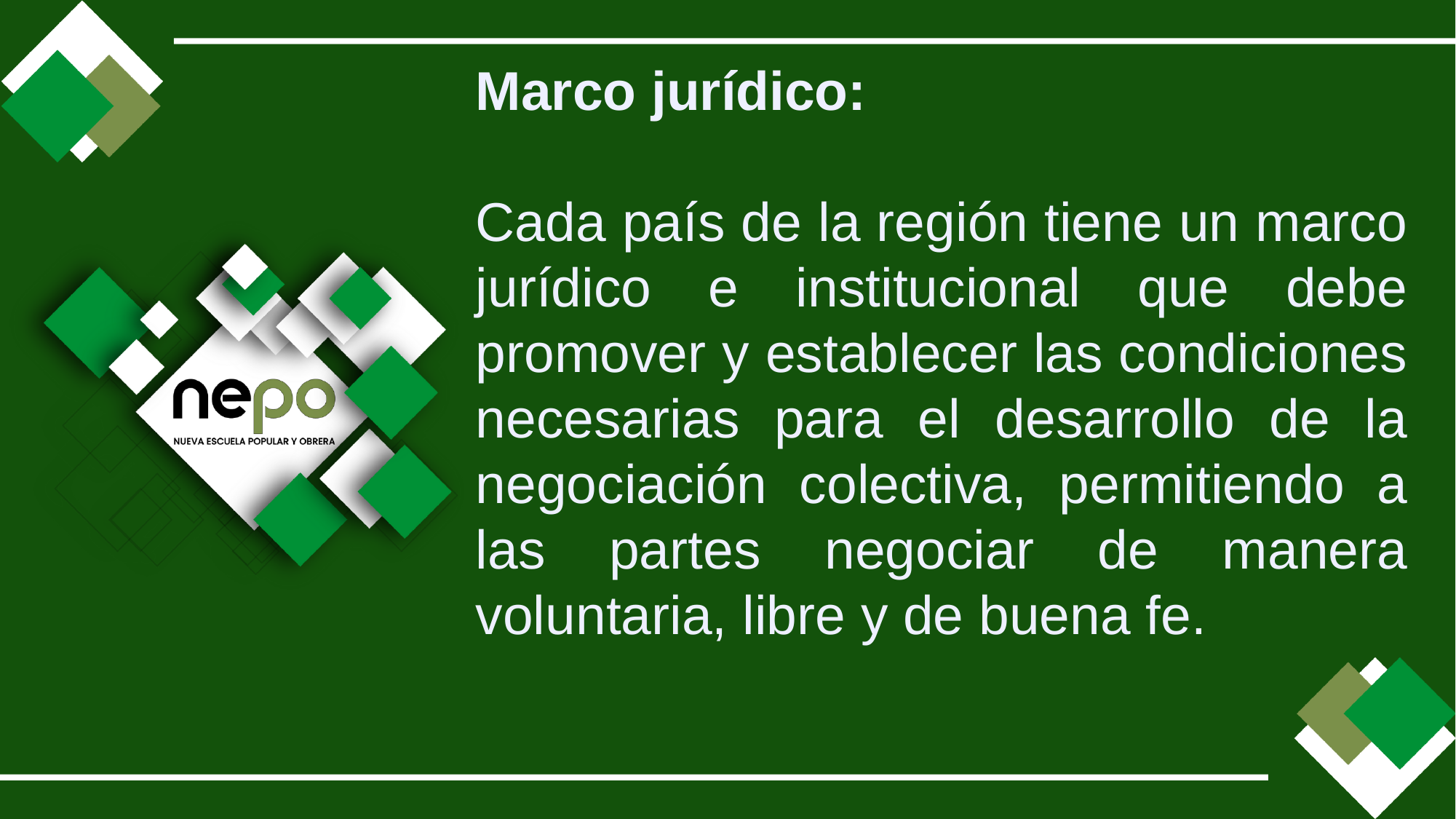

Marco jurídico:

Cada país de la región tiene un marco jurídico e institucional que debe promover y establecer las condiciones necesarias para el desarrollo de la negociación colectiva, permitiendo a las partes negociar de manera voluntaria, libre y de buena fe.